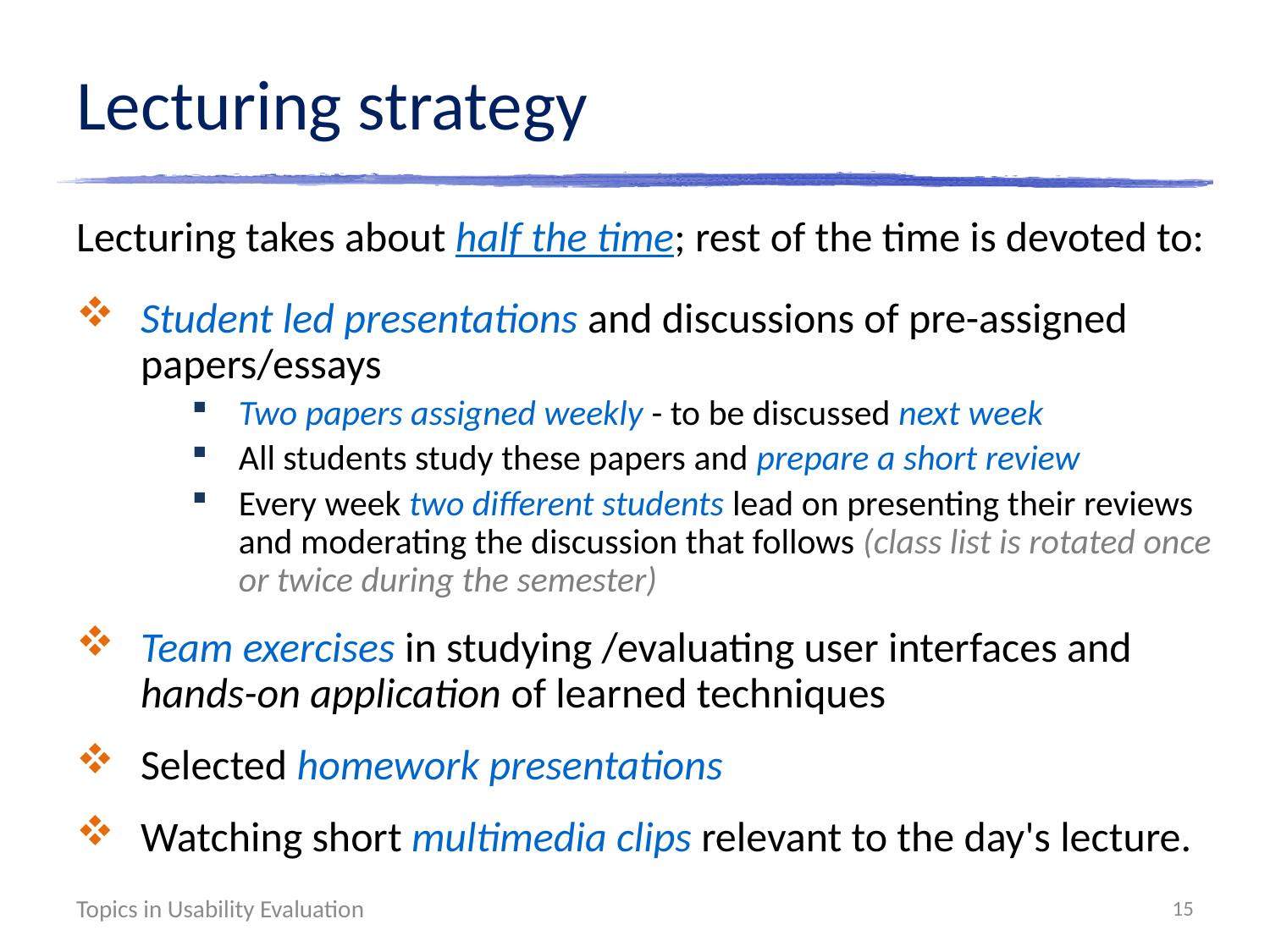

# Lecturing strategy
Lecturing takes about half the time; rest of the time is devoted to:

Student led presentations and discussions of pre-assigned papers/essays
Two papers assigned weekly - to be discussed next week
All students study these papers and prepare a short review
Every week two different students lead on presenting their reviews and moderating the discussion that follows (class list is rotated once or twice during the semester)

Team exercises in studying /evaluating user interfaces and hands-on application of learned techniques

Selected homework presentations

Watching short multimedia clips relevant to the day's lecture.

Topics in Usability Evaluation
15